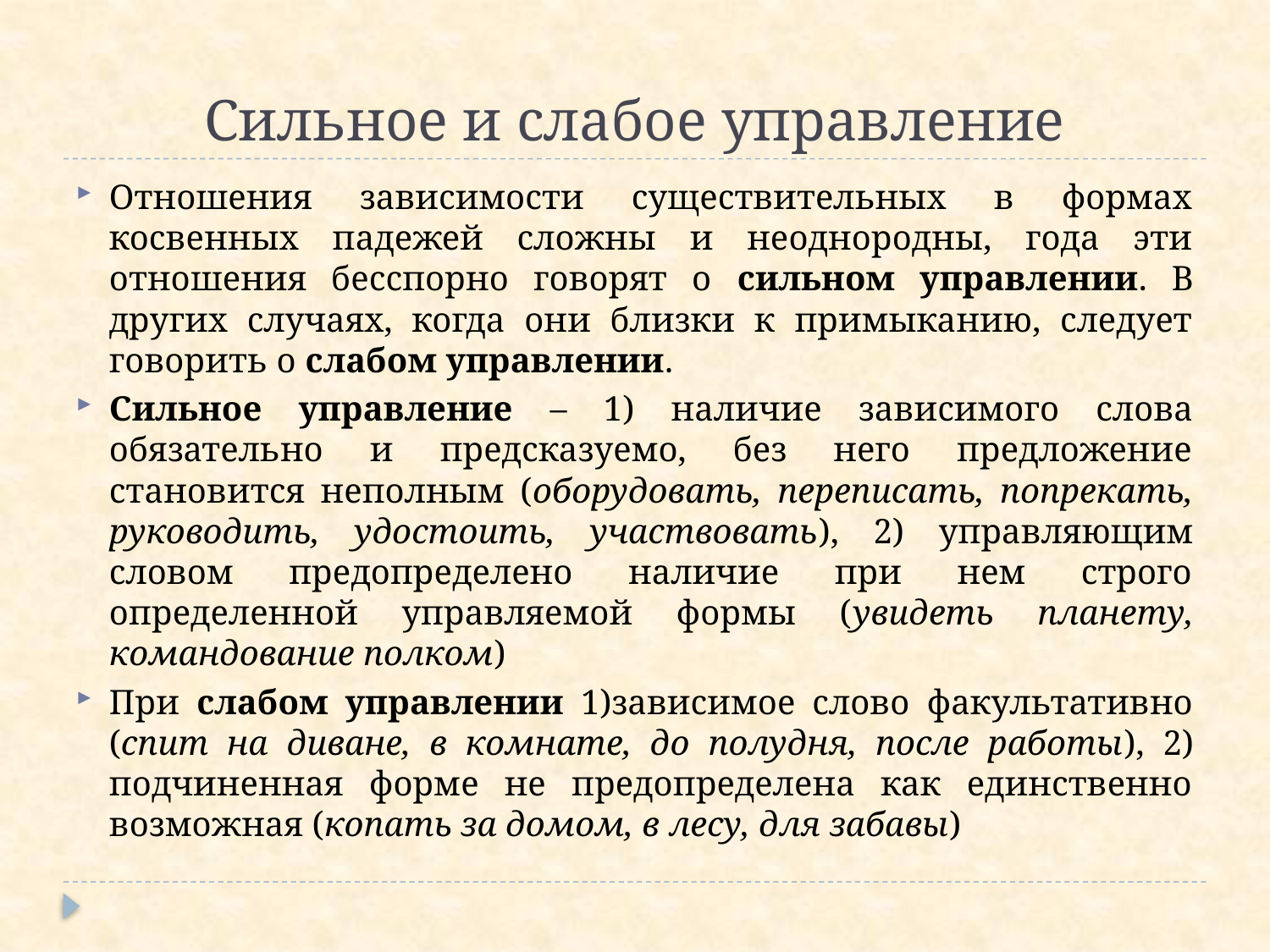

# Сильное и слабое управление
Отношения зависимости существительных в формах косвенных падежей сложны и неоднородны, года эти отношения бесспорно говорят о сильном управлении. В других случаях, когда они близки к примыканию, следует говорить о слабом управлении.
Сильное управление – 1) наличие зависимого слова обязательно и предсказуемо, без него предложение становится неполным (оборудовать, переписать, попрекать, руководить, удостоить, участвовать), 2) управляющим словом предопределено наличие при нем строго определенной управляемой формы (увидеть планету, командование полком)
При слабом управлении 1)зависимое слово факультативно (спит на диване, в комнате, до полудня, после работы), 2) подчиненная форме не предопределена как единственно возможная (копать за домом, в лесу, для забавы)